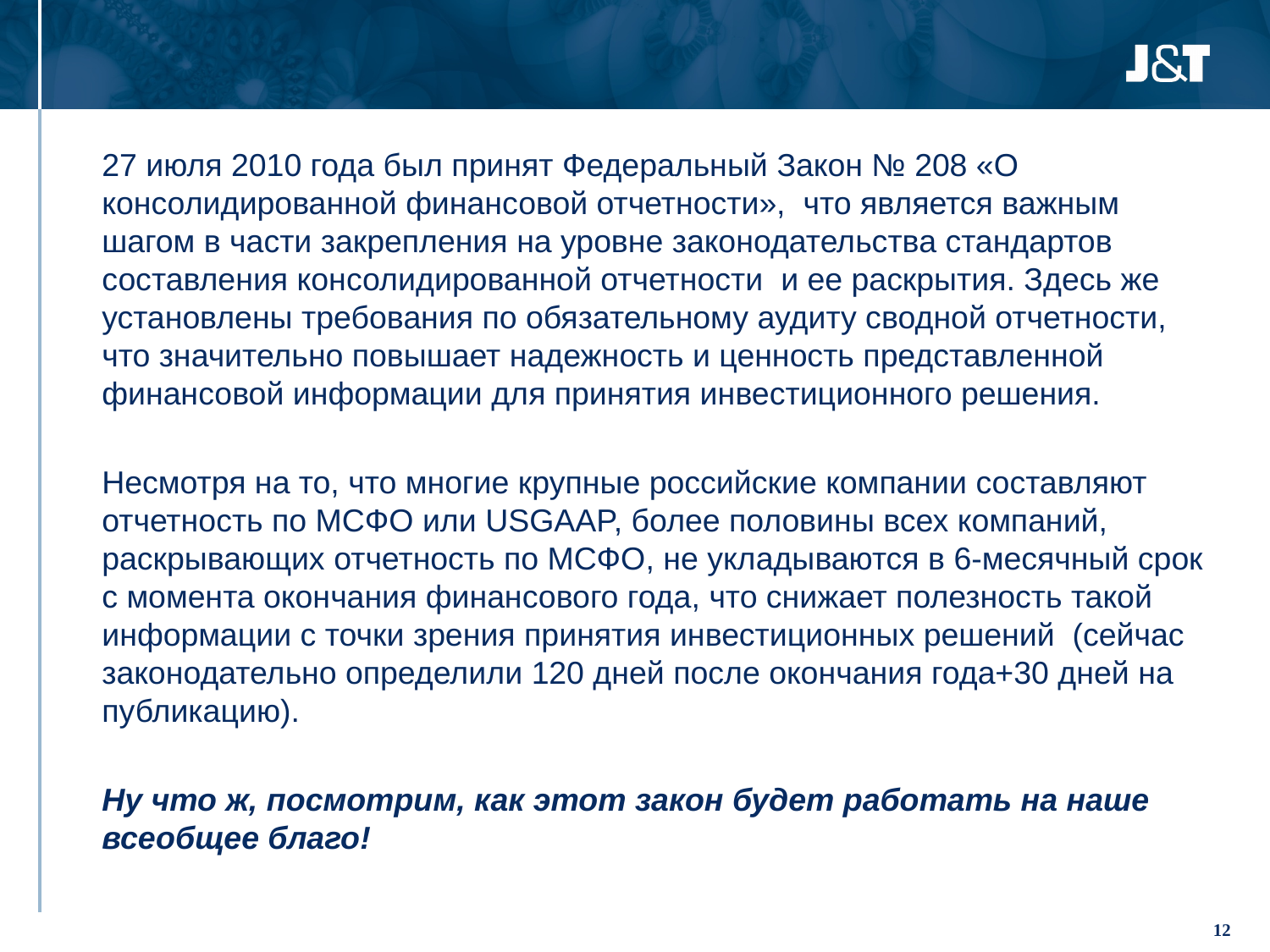

27 июля 2010 года был принят Федеральный Закон № 208 «О консолидированной финансовой отчетности»,  что является важным шагом в части закрепления на уровне законодательства стандартов составления консолидированной отчетности  и ее раскрытия. Здесь же  установлены требования по обязательному аудиту сводной отчетности, что значительно повышает надежность и ценность представленной финансовой информации для принятия инвестиционного решения.

Несмотря на то, что многие крупные российские компании составляют отчетность по МСФО или USGAAP, более половины всех компаний, раскрывающих отчетность по МСФО, не укладываются в 6-месячный срок с момента окончания финансового года, что снижает полезность такой информации с точки зрения принятия инвестиционных решений  (сейчас законодательно определили 120 дней после окончания года+30 дней на публикацию).

Ну что ж, посмотрим, как этот закон будет работать на наше всеобщее благо!

12